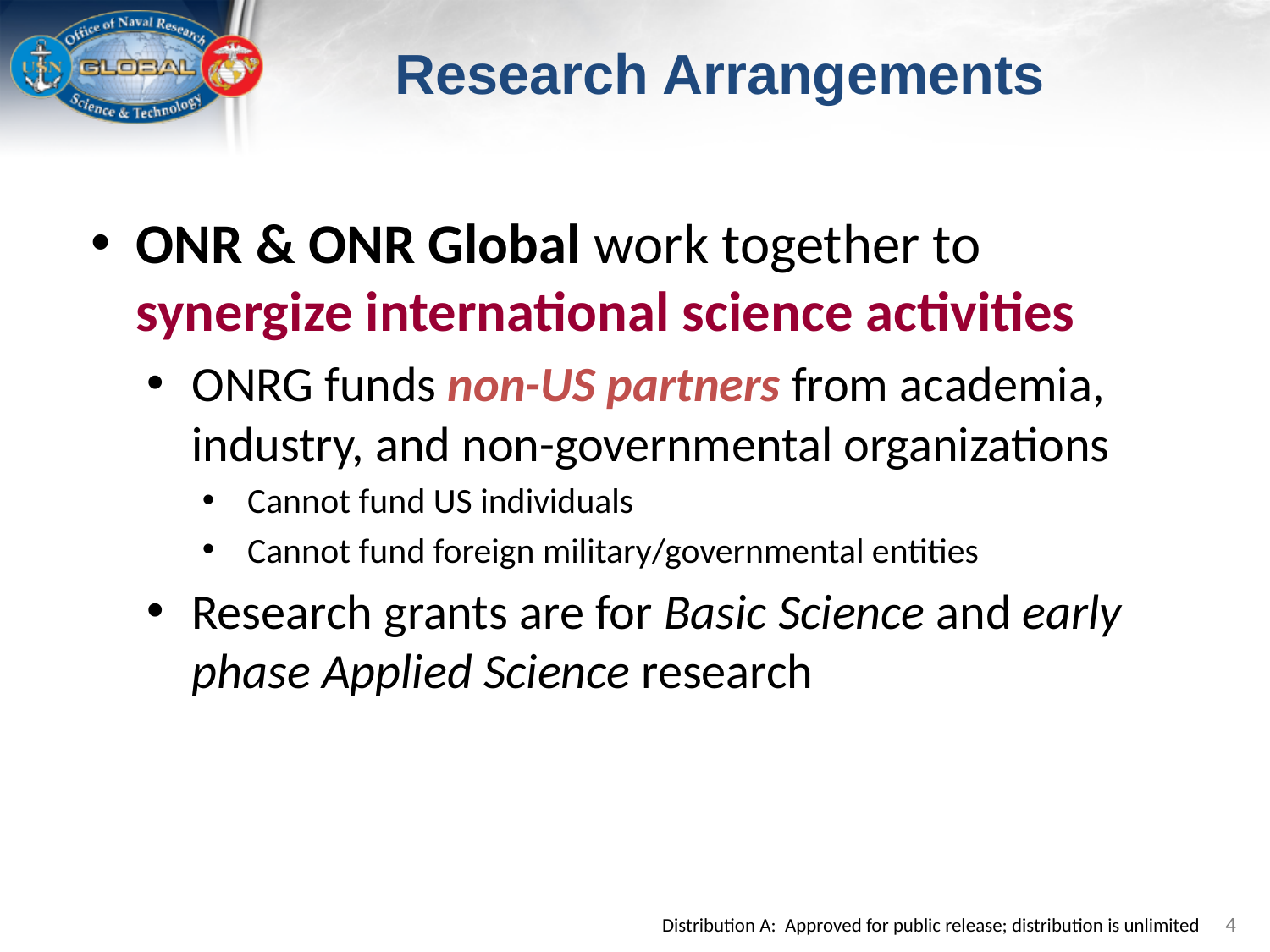

# Research Arrangements
ONR & ONR Global work together to synergize international science activities
ONRG funds non-US partners from academia, industry, and non-governmental organizations
Cannot fund US individuals
Cannot fund foreign military/governmental entities
Research grants are for Basic Science and early phase Applied Science research
4
Distribution A:  Approved for public release; distribution is unlimited